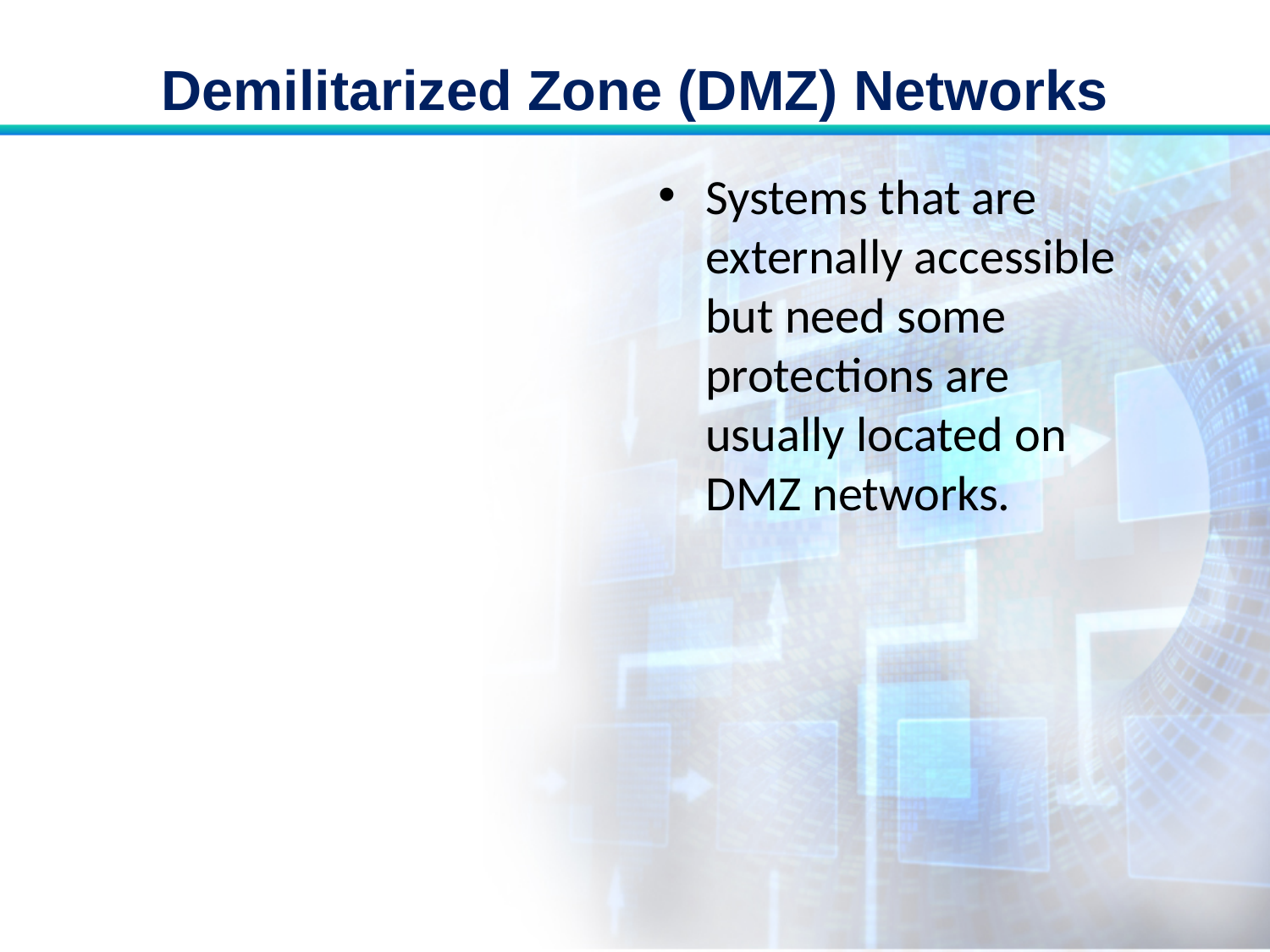

# Demilitarized Zone (DMZ) Networks
Systems that are externally accessible but need some protections are usually located on DMZ networks.